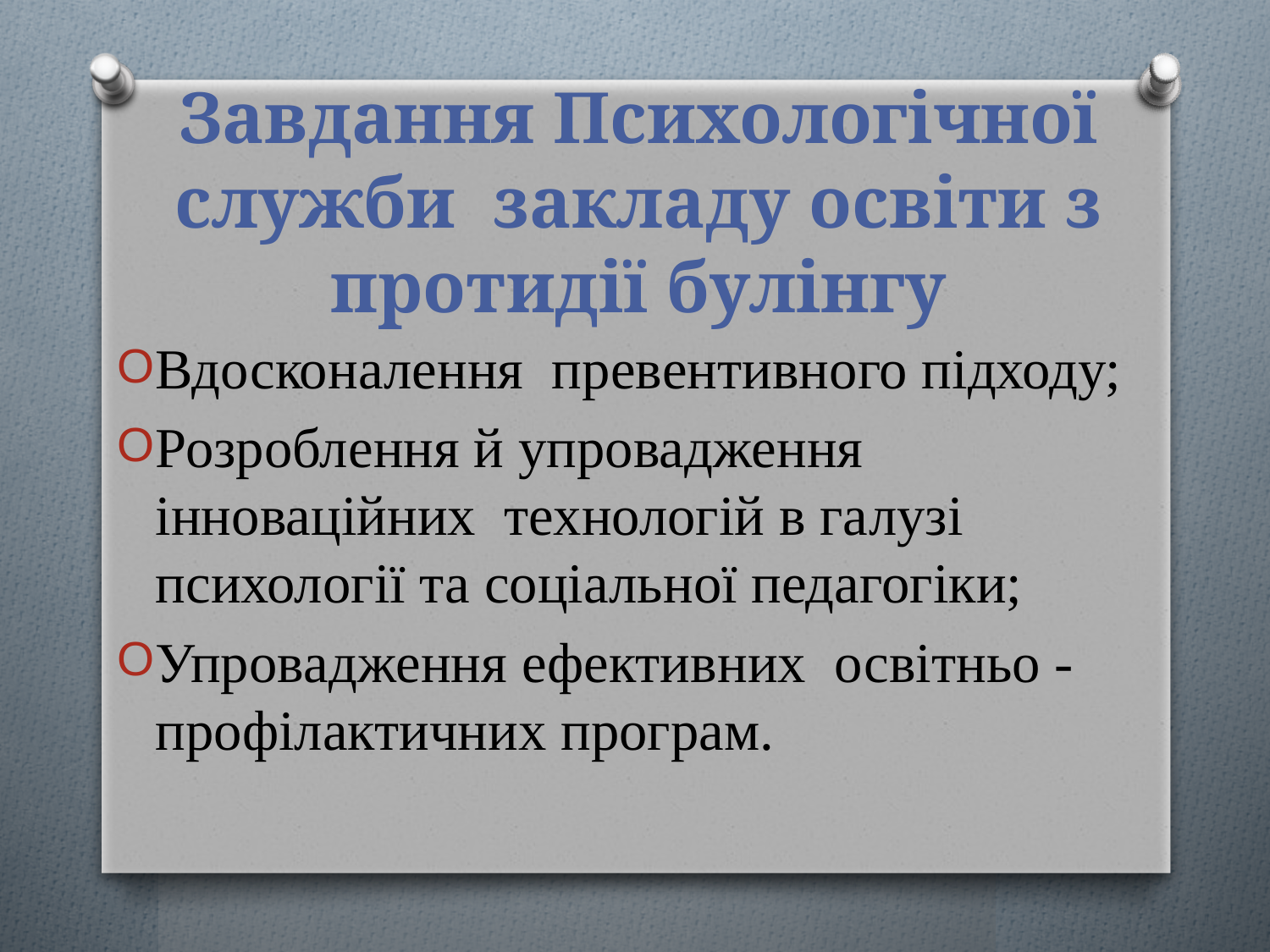

# Завдання Психологічної служби  закладу освіти з протидії булінгу
Вдосконалення  превентивного підходу;
Розроблення й упровадження  інноваційних  технологій в галузі психології та соціальної педагогіки;
Упровадження ефективних  освітньо - профілактичних програм.